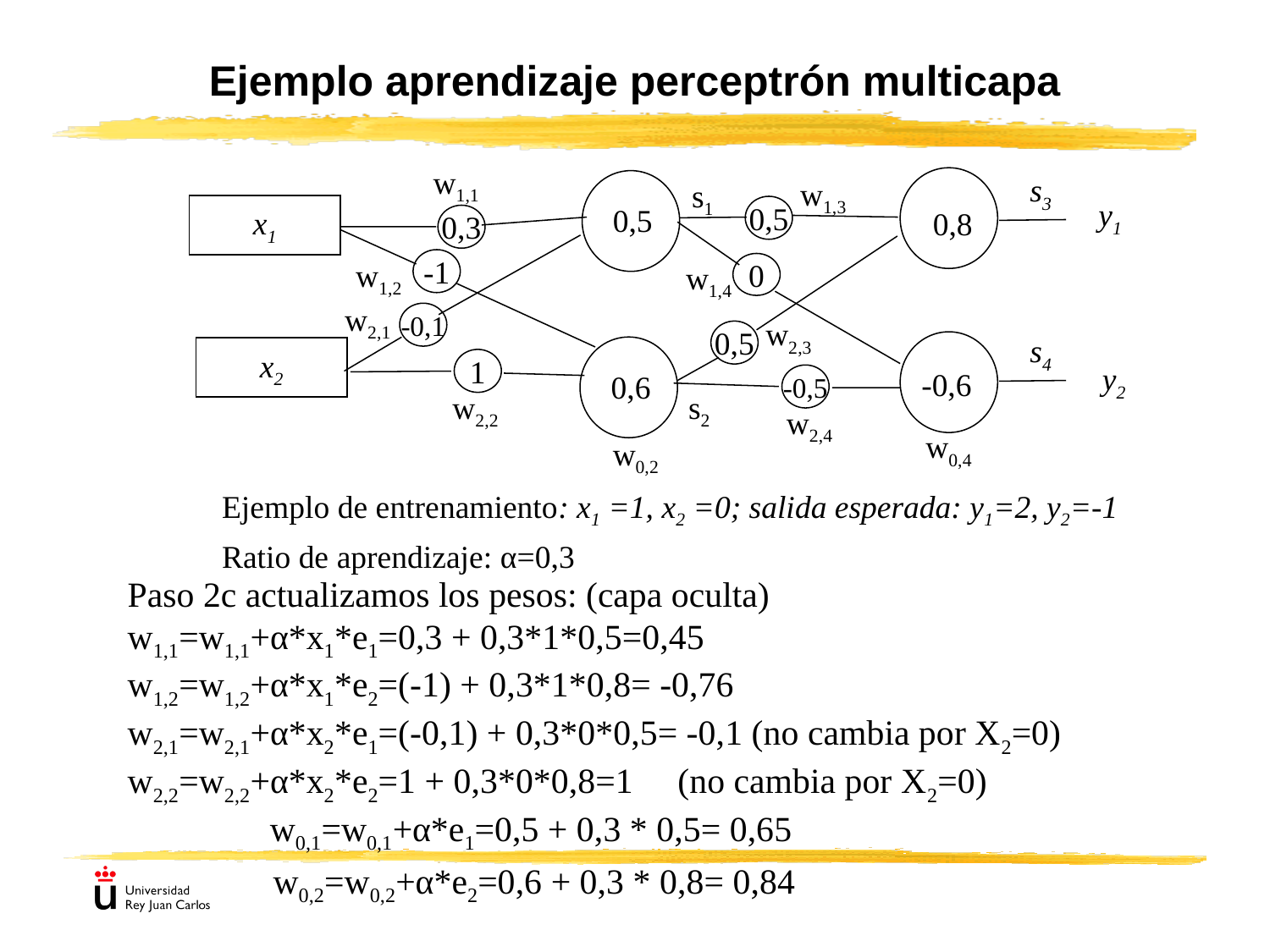

# Ejemplo aprendizaje perceptrón multicapa
w1,1
s3

0,8
w1,3
s1

y1
0,5
x1
0,5
0,3

w1,2
-1
w1,4
0

w2,1
-0,1
w2,3
0,5
s4

-0,6

x2
1
y2

0,6
-0,5

w2,2
s2

w2,4
w0,4
w0,2
Ejemplo de entrenamiento: x1 =1, x2 =0; salida esperada: y1=2, y2=-1
Ratio de aprendizaje: α=0,3
Paso 2c actualizamos los pesos: (capa oculta)
w1,1=w1,1+α*x1*e1=0,3 + 0,3*1*0,5=0,45
w1,2=w1,2+α*x1*e2=(-1) + 0,3*1*0,8= -0,76
w2,1=w2,1+α*x2*e1=(-0,1) + 0,3*0*0,5= -0,1 (no cambia por X2=0)
w2,2=w2,2+α*x2*e2=1 + 0,3*0*0,8=1     (no cambia por X2=0)

w0,1=w0,1+α*e1=0,5 + 0,3 * 0,5= 0,65
w0,2=w0,2+α*e2=0,6 + 0,3 * 0,8= 0,84